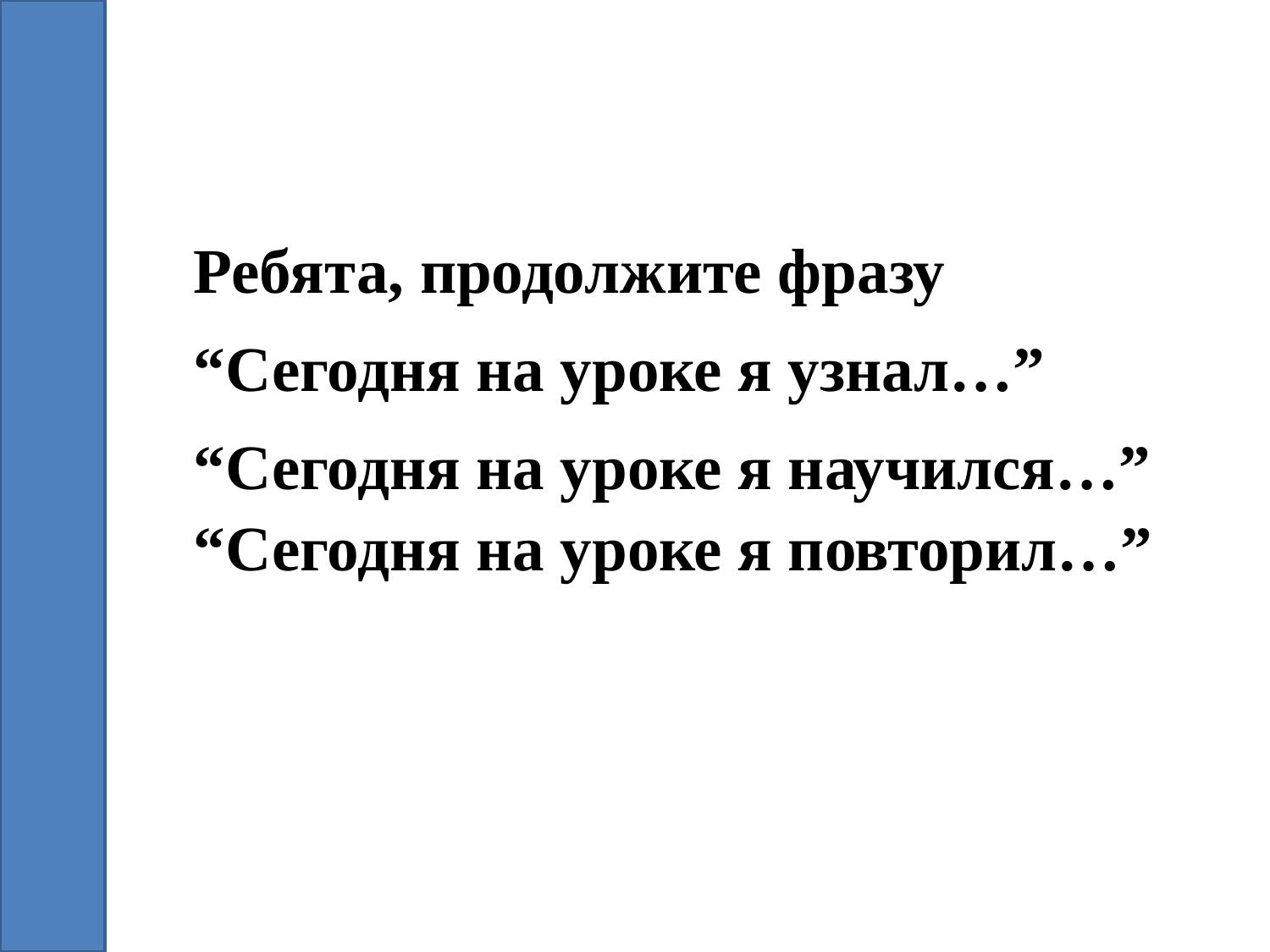

| Ребята, продолжите фразу “Сегодня на уроке я узнал…” “Сегодня на уроке я научился…” “Сегодня на уроке я повторил…” |
| --- |